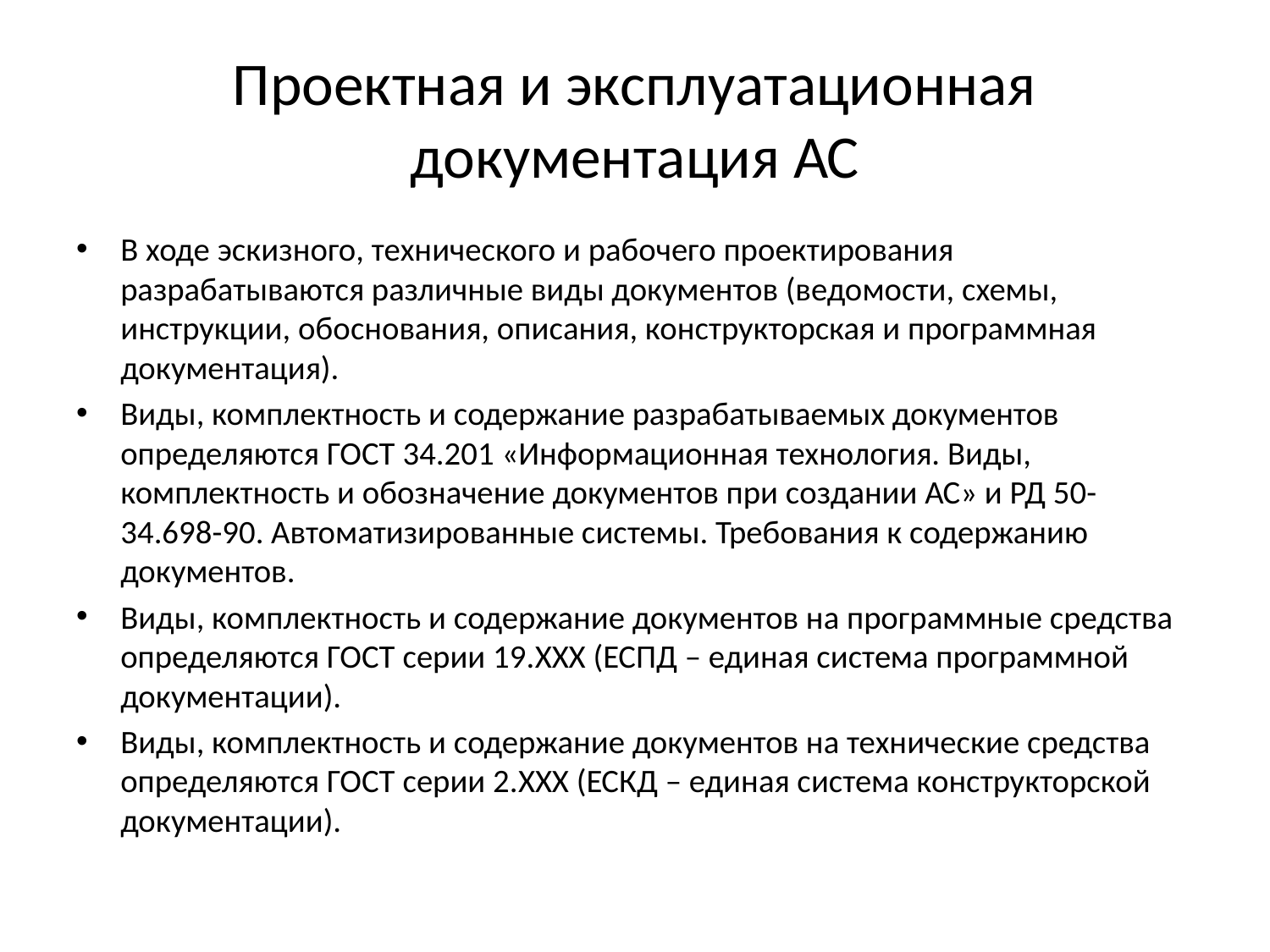

# Проектная и эксплуатационная документация АС
В ходе эскизного, технического и рабочего проектирования разрабатываются различные виды документов (ведомости, схемы, инструкции, обоснования, описания, конструкторская и программная документация).
Виды, комплектность и содержание разрабатываемых документов определяются ГОСТ 34.201 «Информационная технология. Виды, комплектность и обозначение документов при создании АС» и РД 50-34.698-90. Автоматизированные системы. Требования к содержанию документов.
Виды, комплектность и содержание документов на программные средства определяются ГОСТ серии 19.XXX (ЕСПД – единая система программной документации).
Виды, комплектность и содержание документов на технические средства определяются ГОСТ серии 2.XXX (ЕСКД – единая система конструкторской документации).